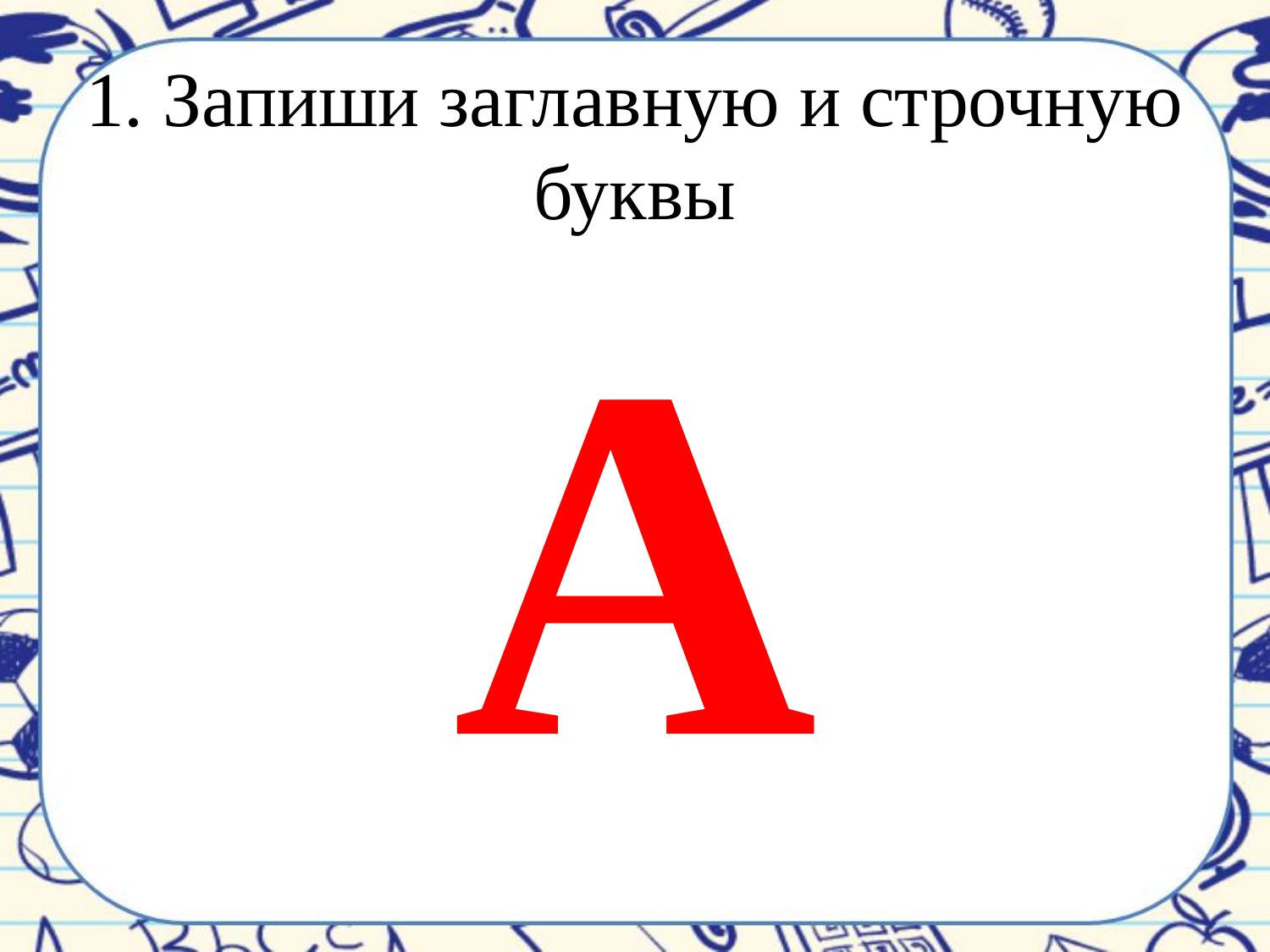

# 1. Запиши заглавную и строчную буквы
А